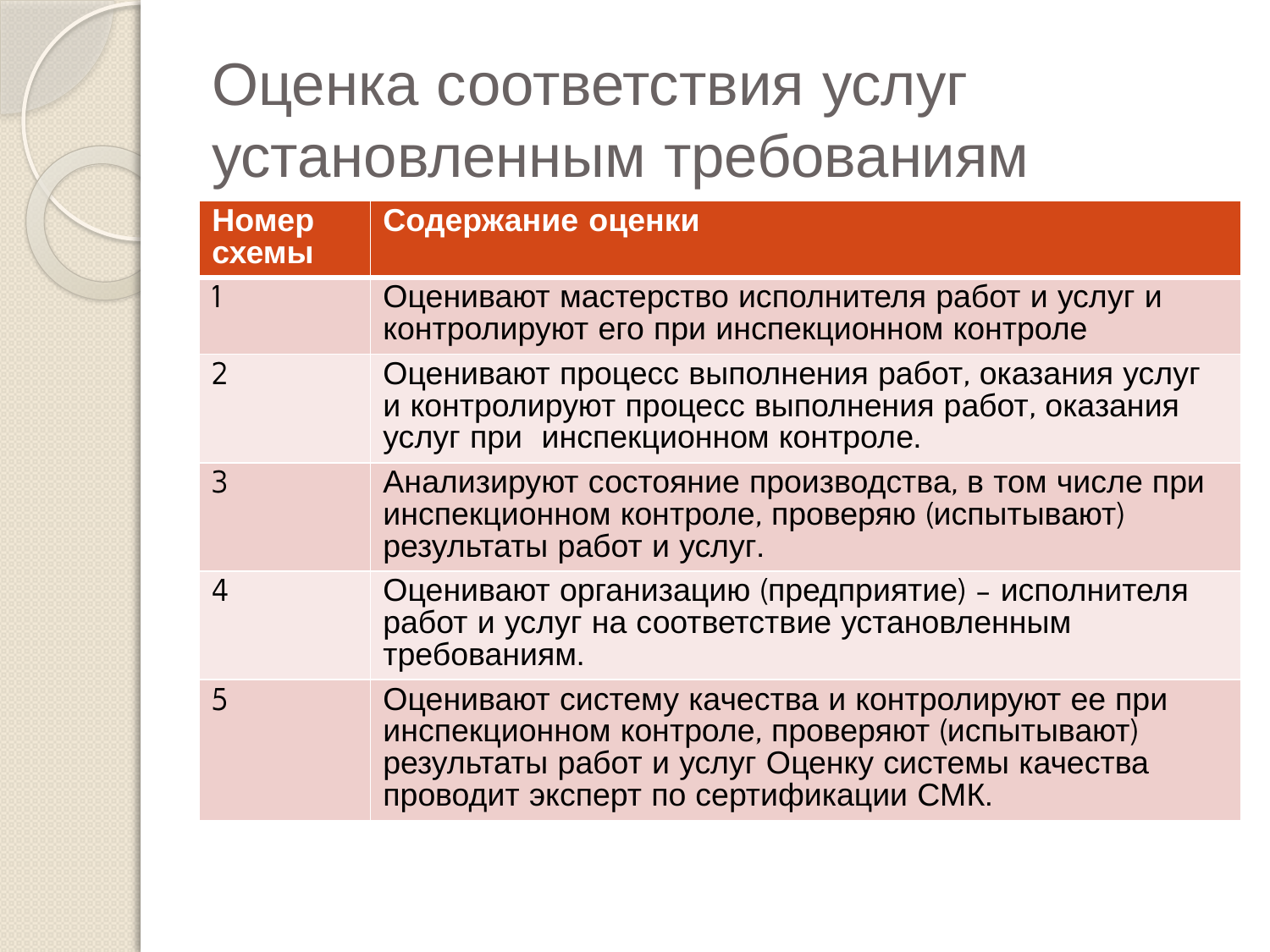

# Оценка соответствия услуг установленным требованиям
| Номер схемы | Содержание оценки |
| --- | --- |
| 1 | Оценивают мастерство исполнителя работ и услуг и контролируют его при инспекционном контроле |
| 2 | Оценивают процесс выполнения работ, оказания услуг и контролируют процесс выполнения работ, оказания услуг при инспекционном контроле. |
| 3 | Анализируют состояние производства, в том числе при инспекционном контроле, проверяю (испытывают) результаты работ и услуг. |
| 4 | Оценивают организацию (предприятие) – исполнителя работ и услуг на соответствие установленным требованиям. |
| 5 | Оценивают систему качества и контролируют ее при инспекционном контроле, проверяют (испытывают) результаты работ и услуг Оценку системы качества проводит эксперт по сертификации СМК. |